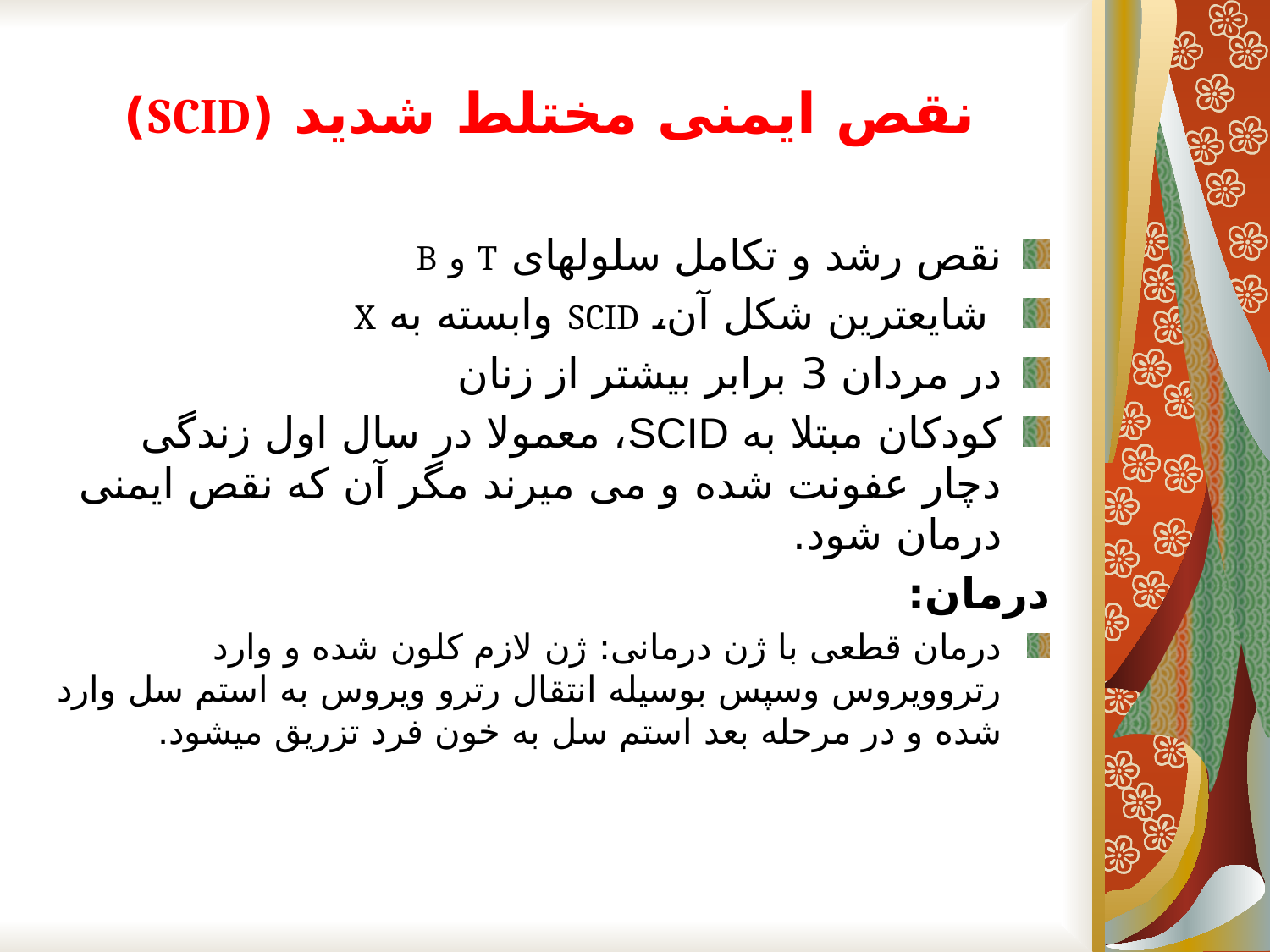

# نقص ایمنی مختلط شدید (SCID)
نقص رشد و تکامل سلولهای T و B
 شايعترين شكل آن، SCID وابسته به X
در مردان 3 برابر بيشتر از زنان
کودکان مبتلا به SCID، معمولا در سال اول زندگى دچار عفونت شده و می میرند مگر آن که نقص ایمنى درمان شود.
درمان:
درمان قطعی با ژن درمانی: ژن لازم کلون شده و وارد رتروویروس وسپس بوسیله انتقال رترو ویروس به استم سل وارد شده و در مرحله بعد استم سل به خون فرد تزریق میشود.